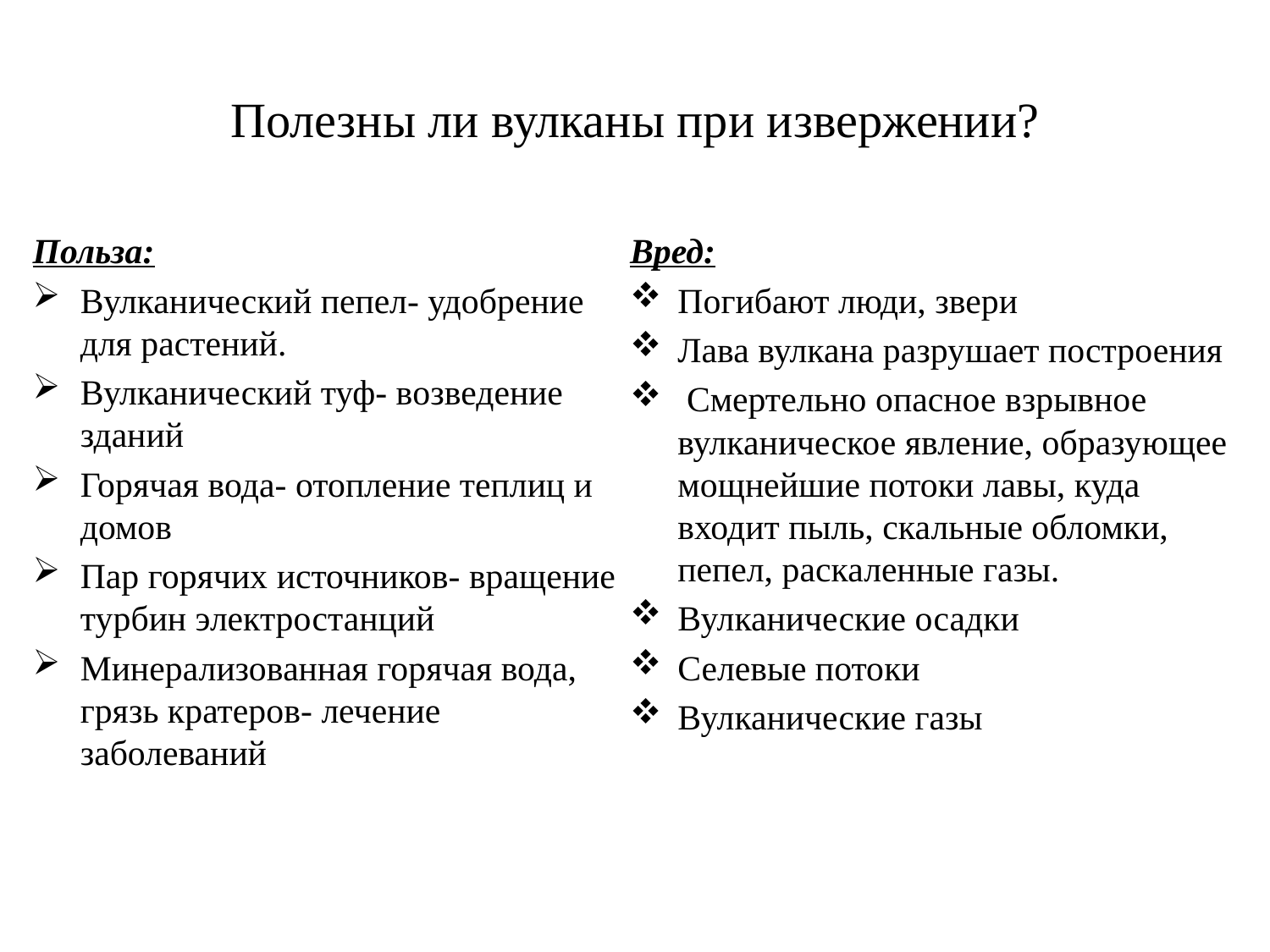

# Полезны ли вулканы при извержении?
Польза:
Вулканический пепел- удобрение для растений.
Вулканический туф- возведение зданий
Горячая вода- отопление теплиц и домов
Пар горячих источников- вращение турбин электростанций
Минерализованная горячая вода, грязь кратеров- лечение заболеваний

Вред:
Погибают люди, звери
Лава вулкана разрушает построения
 Смертельно опасное взрывное вулканическое явление, образующее мощнейшие потоки лавы, куда входит пыль, скальные обломки, пепел, раскаленные газы.
Вулканические осадки
Селевые потоки
Вулканические газы